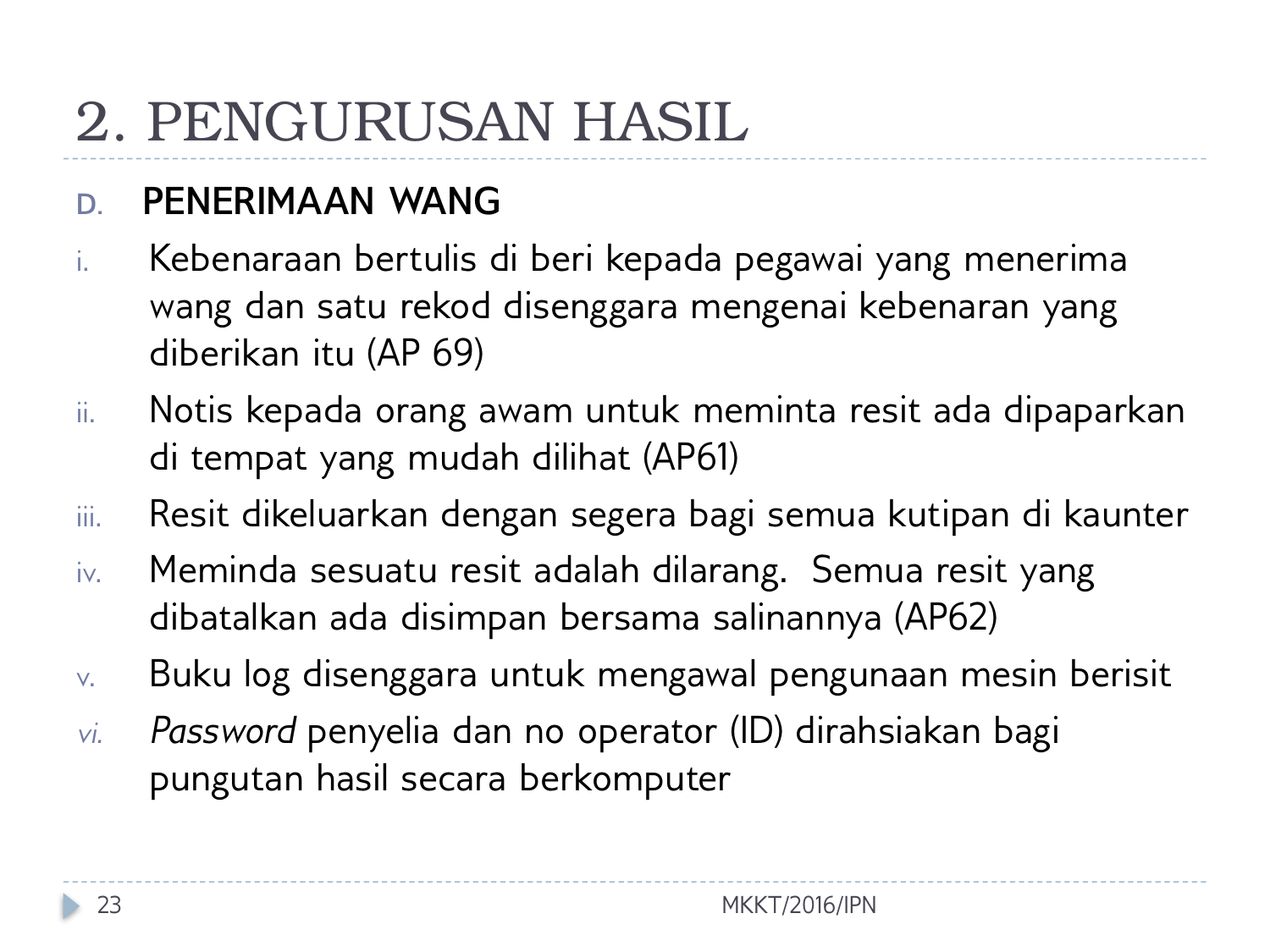

# 2. PENGURUSAN HASIL
PENERIMAAN WANG
Kebenaraan bertulis di beri kepada pegawai yang menerima wang dan satu rekod disenggara mengenai kebenaran yang diberikan itu (AP 69)
Notis kepada orang awam untuk meminta resit ada dipaparkan di tempat yang mudah dilihat (AP61)
Resit dikeluarkan dengan segera bagi semua kutipan di kaunter
Meminda sesuatu resit adalah dilarang.  Semua resit yang dibatalkan ada disimpan bersama salinannya (AP62)
Buku log disenggara untuk mengawal pengunaan mesin berisit
Password penyelia dan no operator (ID) dirahsiakan bagi pungutan hasil secara berkomputer
23
MKKT/2016/IPN